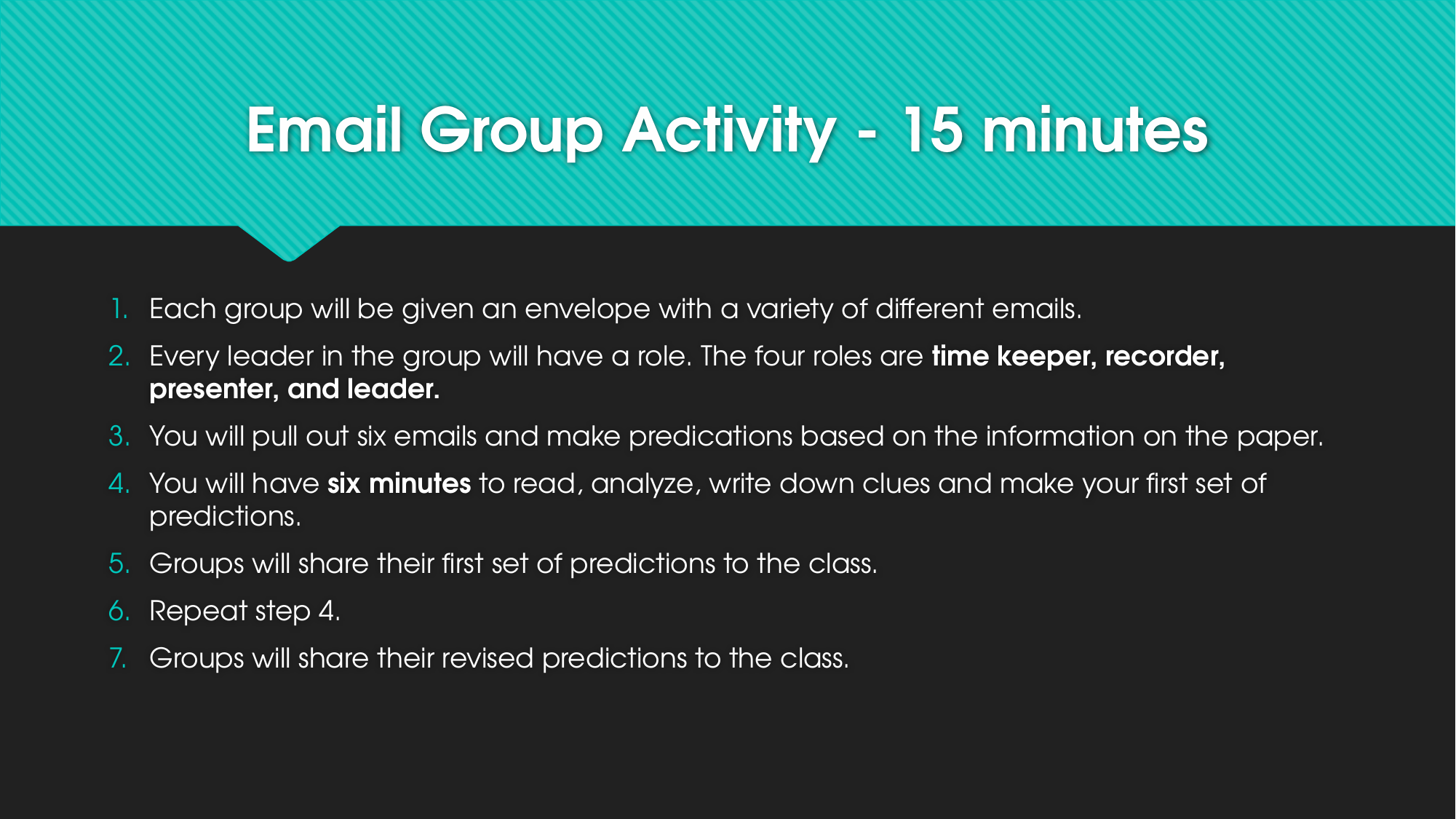

# Email Group Activity - 15 minutes
Each group will be given an envelope with a variety of different emails.
Every leader in the group will have a role. The four roles are time keeper, recorder, presenter, and leader.
You will pull out six emails and make predications based on the information on the paper.
You will have six minutes to read, analyze, write down clues and make your first set of predictions.
Groups will share their first set of predictions to the class.
Repeat step 4.
Groups will share their revised predictions to the class.